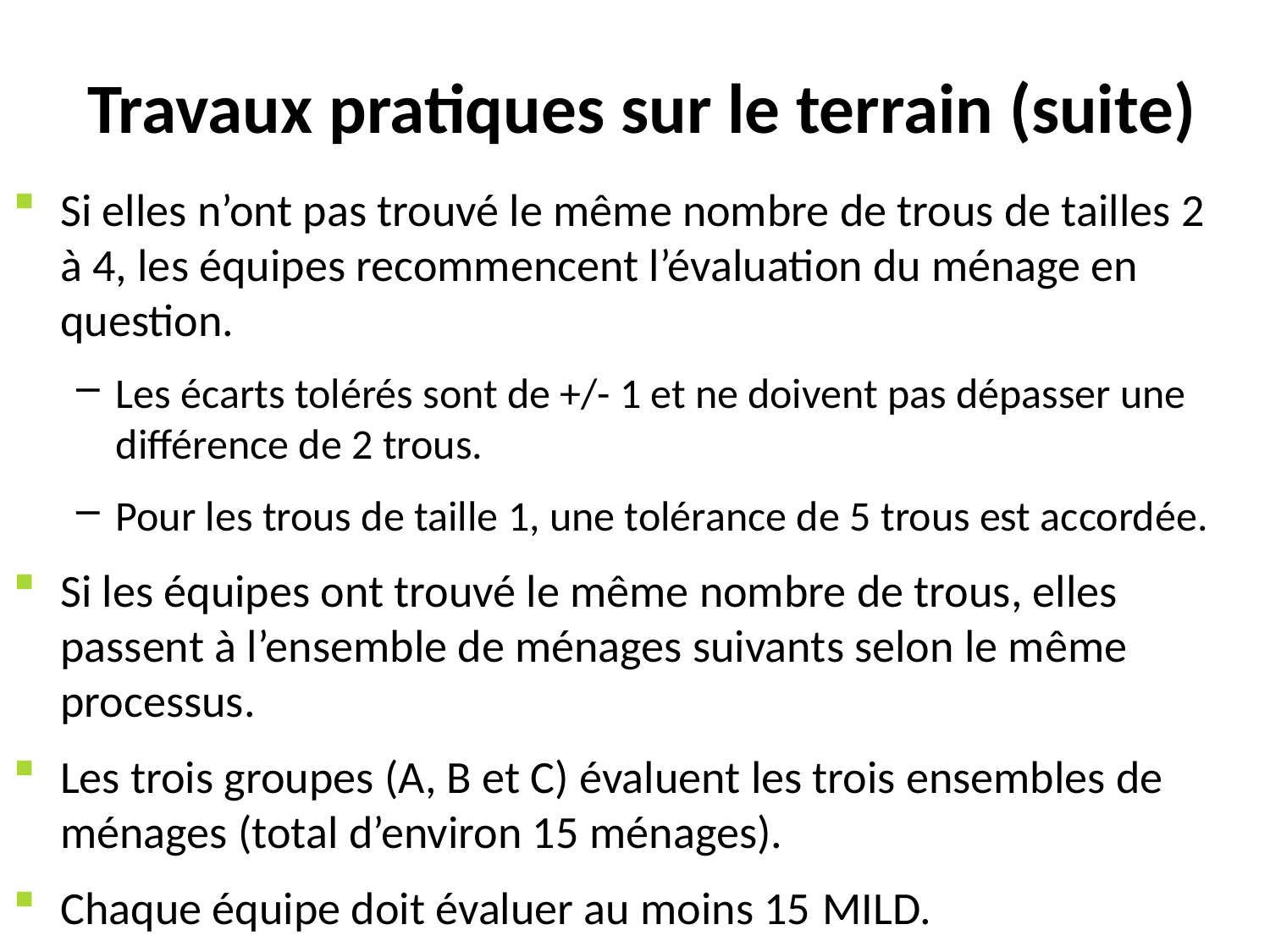

# Travaux pratiques sur le terrain (suite)
Si elles n’ont pas trouvé le même nombre de trous de tailles 2 à 4, les équipes recommencent l’évaluation du ménage en question.
Les écarts tolérés sont de +/- 1 et ne doivent pas dépasser une différence de 2 trous.
Pour les trous de taille 1, une tolérance de 5 trous est accordée.
Si les équipes ont trouvé le même nombre de trous, elles passent à l’ensemble de ménages suivants selon le même processus.
Les trois groupes (A, B et C) évaluent les trois ensembles de ménages (total d’environ 15 ménages).
Chaque équipe doit évaluer au moins 15 MILD.